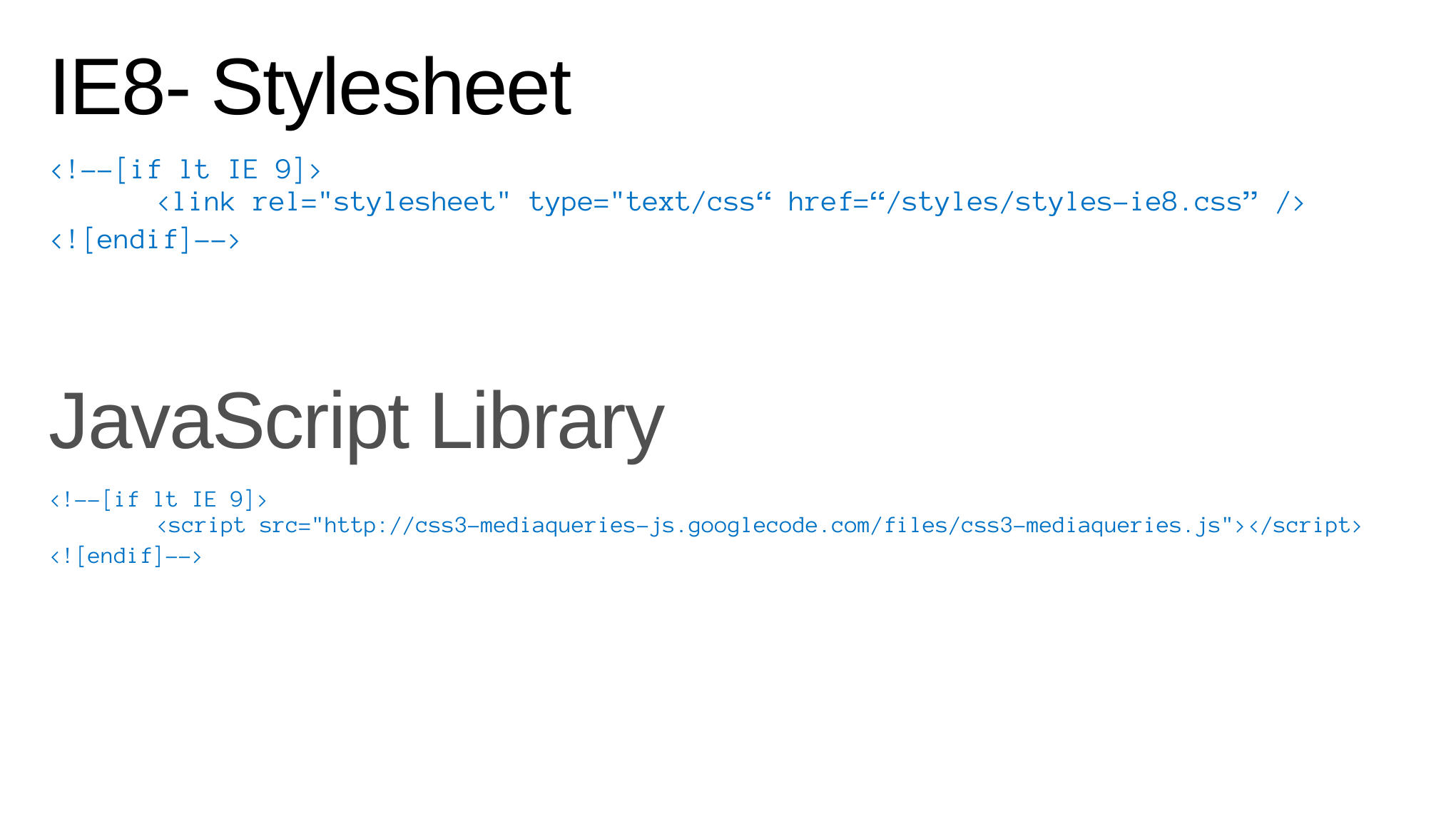

# IE8- Stylesheet
<!--[if lt IE 9]>
	<link rel="stylesheet" type="text/css“ href=“/styles/styles-ie8.css” />
<![endif]-->
JavaScript Library
<!--[if lt IE 9]>
	<script src="http://css3-mediaqueries-js.googlecode.com/files/css3-mediaqueries.js"></script>
<![endif]-->